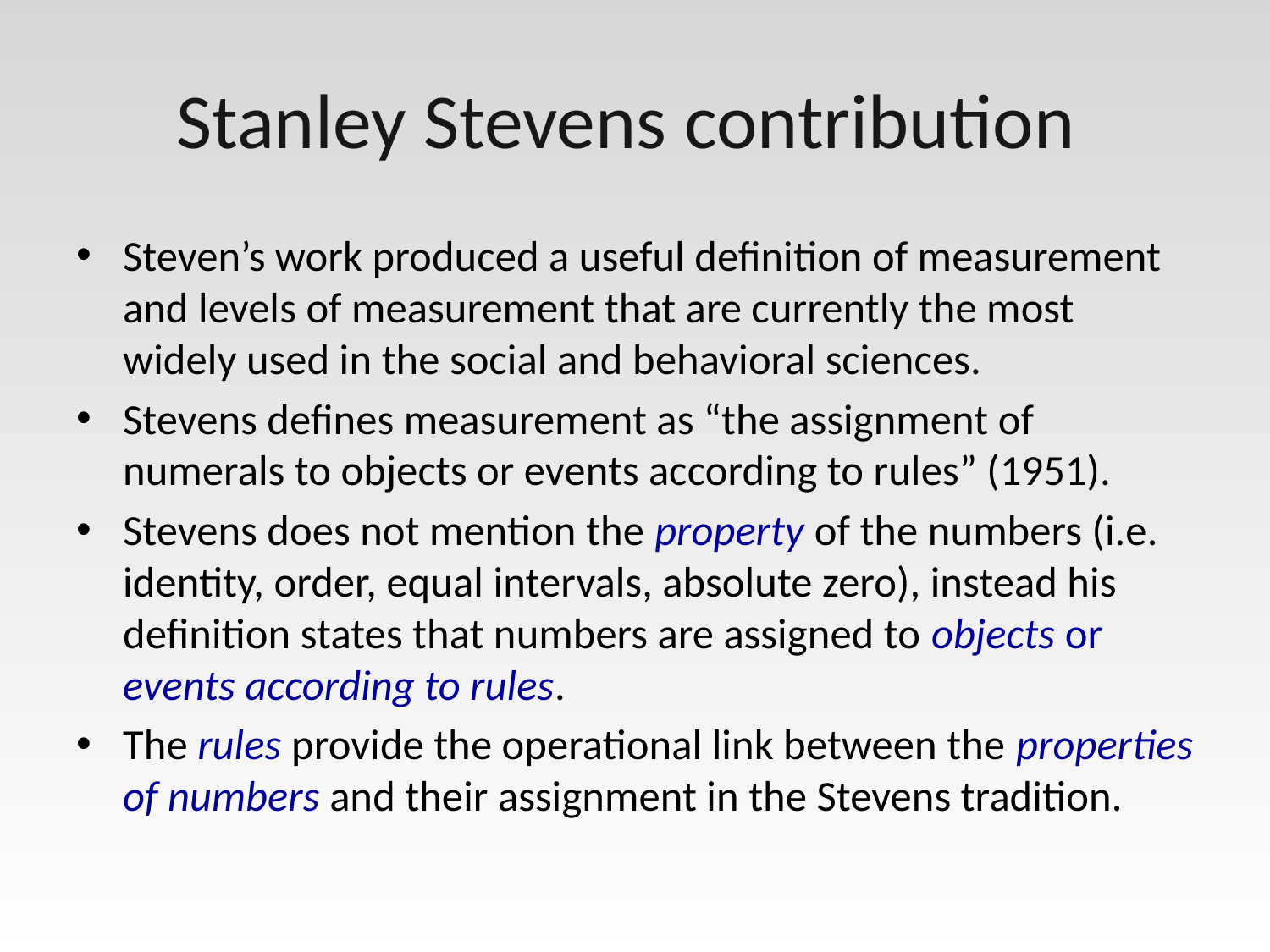

# Stanley Stevens contribution
Steven’s work produced a useful definition of measurement and levels of measurement that are currently the most widely used in the social and behavioral sciences.
Stevens defines measurement as “the assignment of numerals to objects or events according to rules” (1951).
Stevens does not mention the property of the numbers (i.e. identity, order, equal intervals, absolute zero), instead his definition states that numbers are assigned to objects or events according to rules.
The rules provide the operational link between the properties of numbers and their assignment in the Stevens tradition.